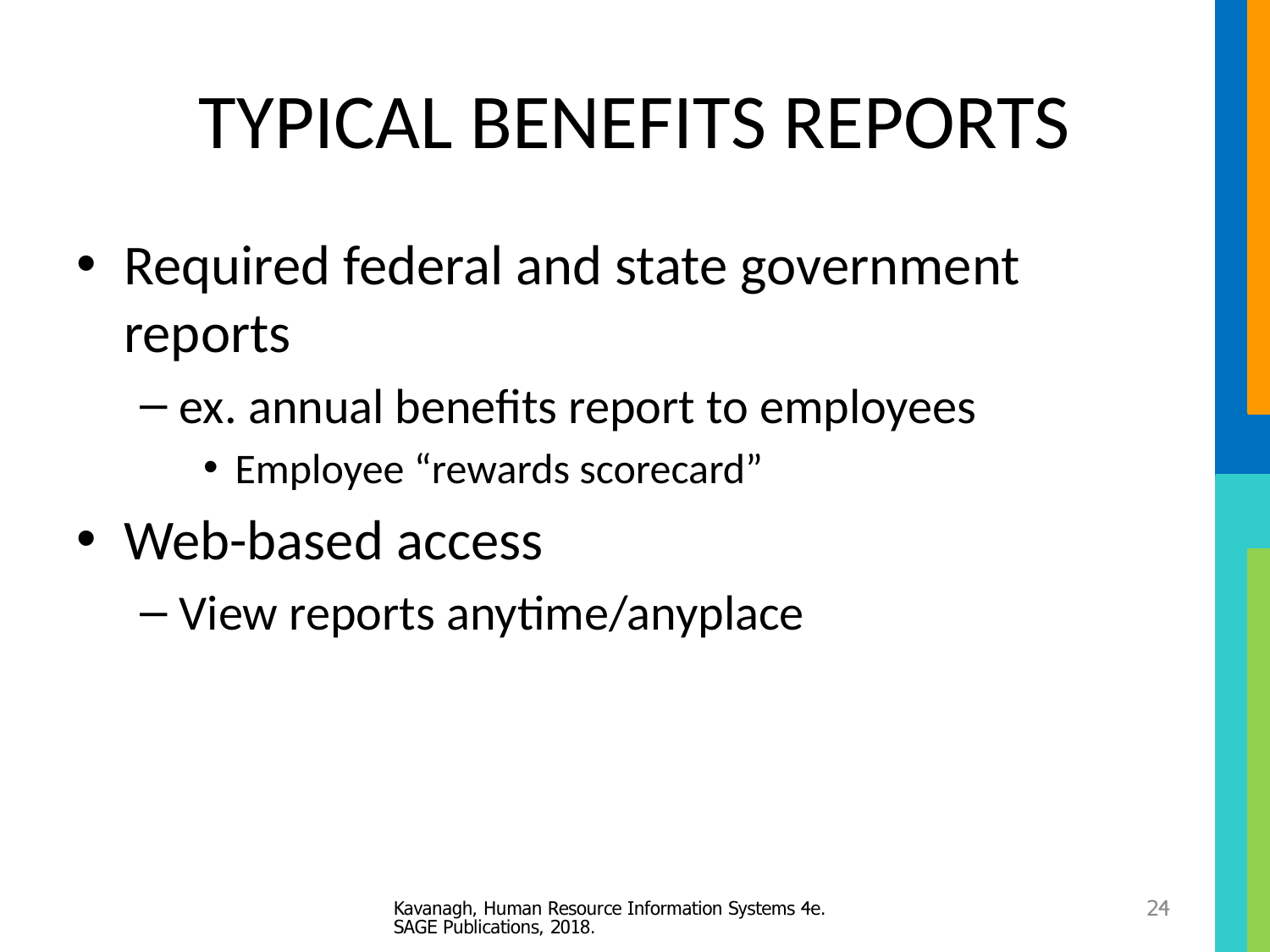

# TYPICAL BENEFITS REPORTS
Required federal and state government reports
ex. annual benefits report to employees
Employee “rewards scorecard”
Web-based access
View reports anytime/anyplace

Kavanagh, Human Resource Information Systems 4e. SAGE Publications, 2018.
24